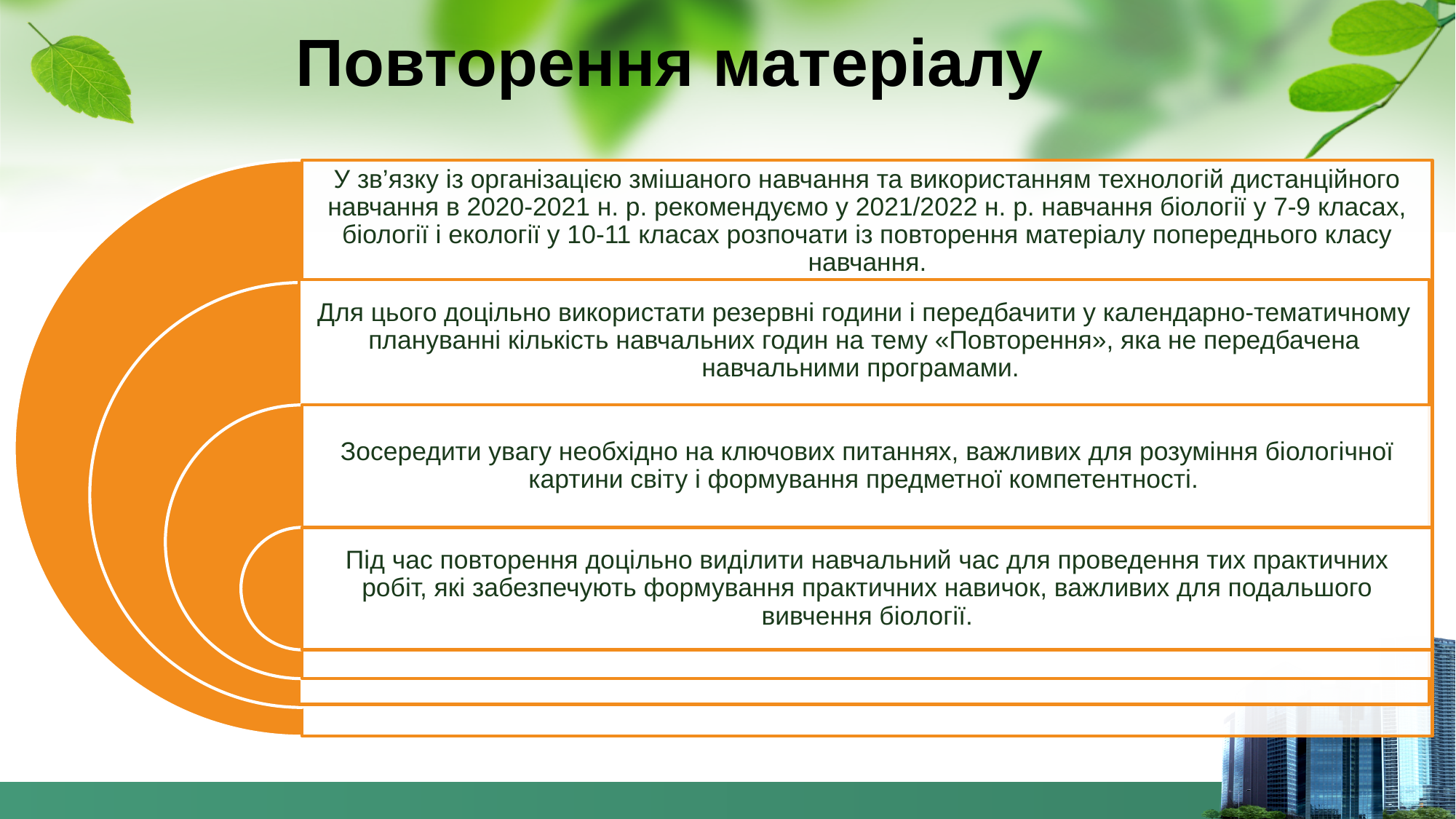

Повторення матеріалу
У зв’язку із організацією змішаного навчання та використанням технологій дистанційного навчання в 2020-2021 н. р. рекомендуємо у 2021/2022 н. р. навчання біології у 7-9 класах, біології і екології у 10-11 класах розпочати із повторення матеріалу попереднього класу навчання.
Для цього доцільно використати резервні години і передбачити у календарно-тематичному плануванні кількість навчальних годин на тему «Повторення», яка не передбачена навчальними програмами.
Зосередити увагу необхідно на ключових питаннях, важливих для розуміння біологічної картини світу і формування предметної компетентності.
Під час повторення доцільно виділити навчальний час для проведення тих практичних робіт, які забезпечують формування практичних навичок, важливих для подальшого вивчення біології.